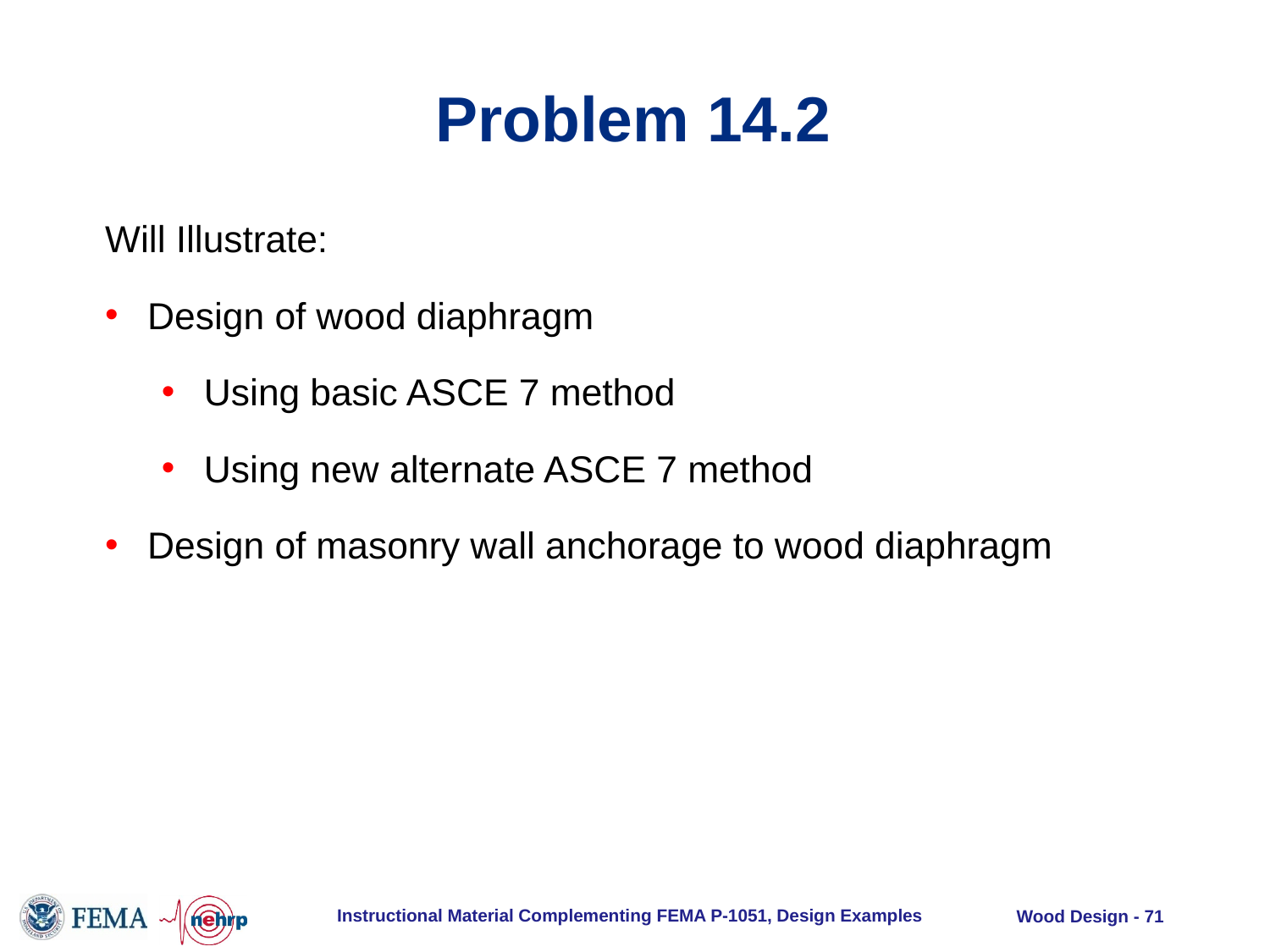

# Problem 14.2
Will Illustrate:
Design of wood diaphragm
Using basic ASCE 7 method
Using new alternate ASCE 7 method
Design of masonry wall anchorage to wood diaphragm